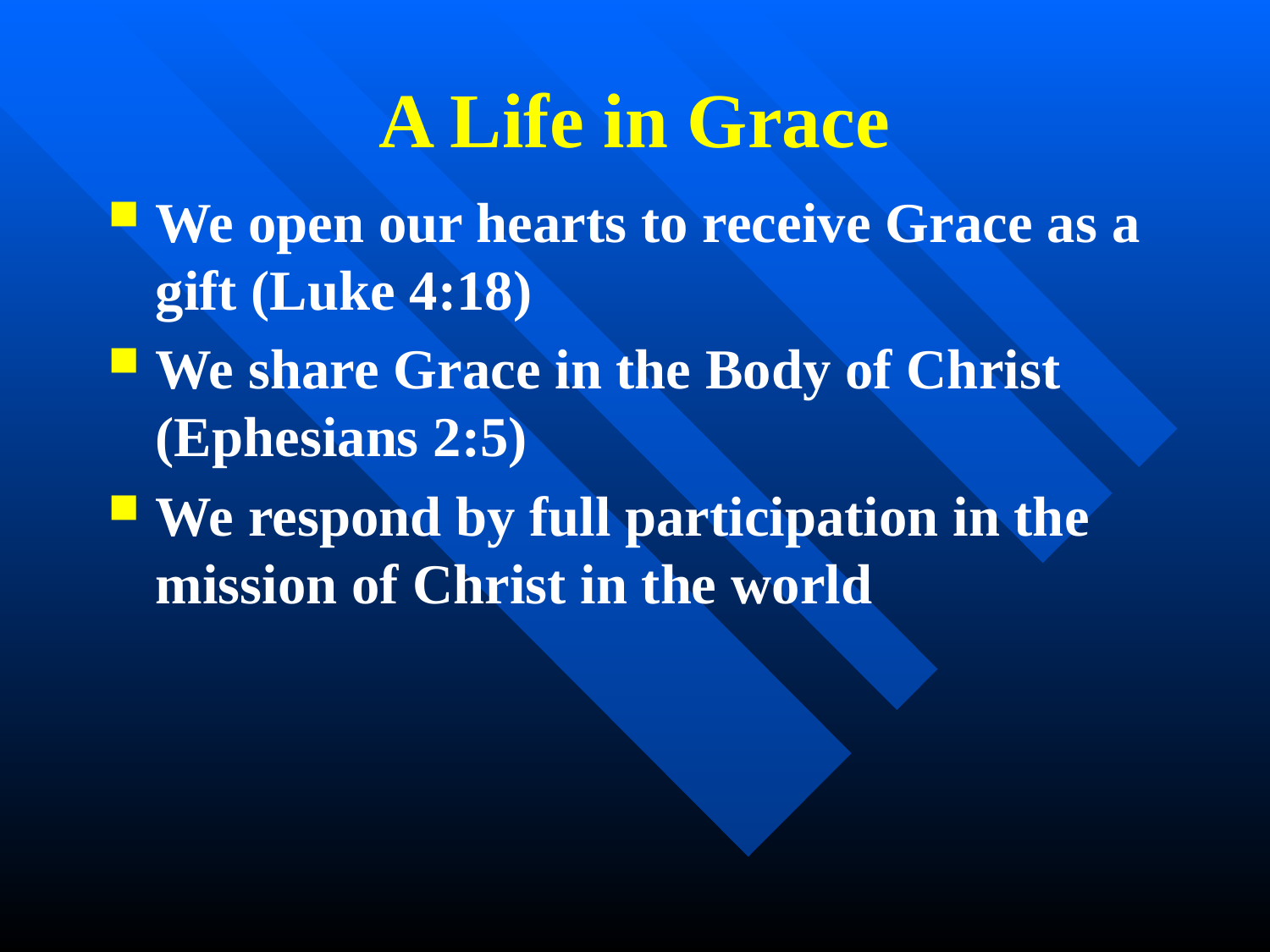

# A Life in Grace
We open our hearts to receive Grace as a gift (Luke 4:18)
We share Grace in the Body of Christ (Ephesians 2:5)
We respond by full participation in the mission of Christ in the world